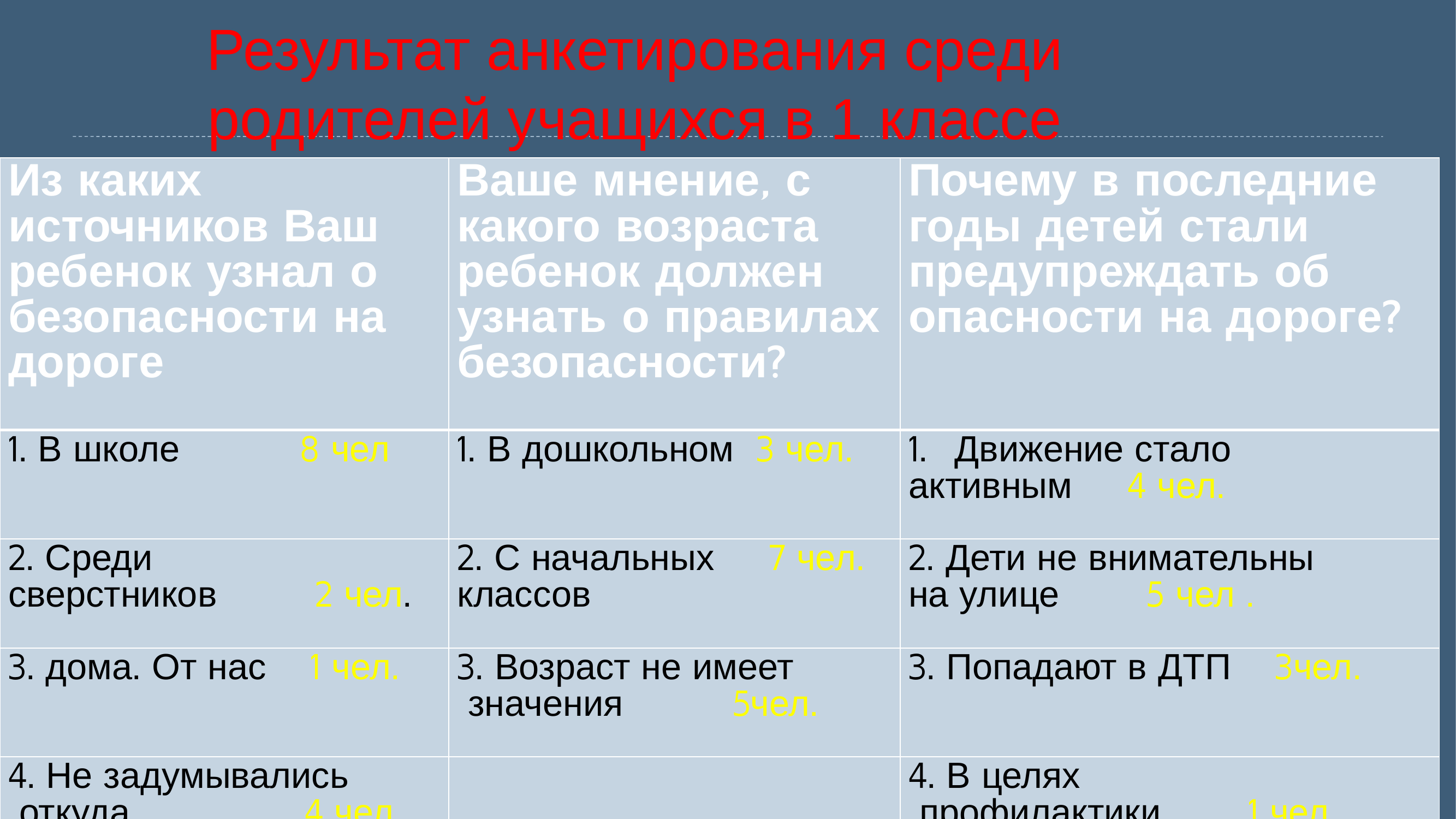

# Результат анкетирования среди родителей учащихся в 1 классе
| Из каких источников Ваш ребенок узнал о безопасности на дороге | Ваше мнение, с какого возраста ребенок должен узнать о правилах безопасности? | Почему в последние годы детей стали предупреждать об опасности на дороге? |
| --- | --- | --- |
| 1. В школе 8 чел | 1. В дошкольном 3 чел. | Движение стало активным 4 чел. |
| 2. Среди сверстников 2 чел. | 2. С начальных 7 чел. классов | 2. Дети не внимательны на улице 5 чел . |
| 3. дома. От нас 1 чел. | 3. Возраст не имеет значения 5чел. | 3. Попадают в ДТП 3чел. |
| 4. Не задумывались откуда 4 чел. |  | 4. В целях профилактики 1 чел. |